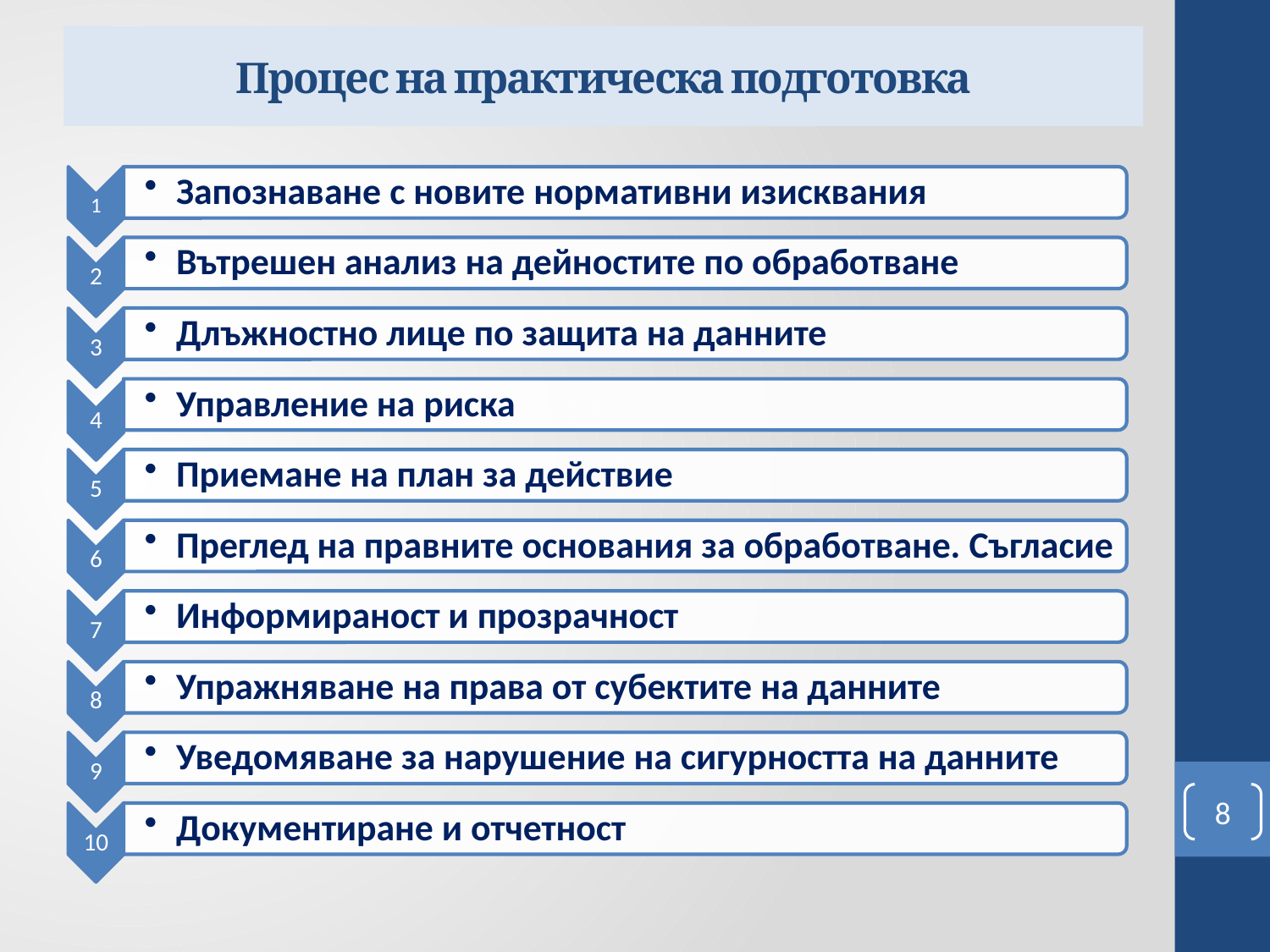

# Процес на практическа подготовка
1
Запознаване с новите нормативни изисквания
2
Вътрешен анализ на дейностите по обработване
3
Длъжностно лице по защита на данните
4
Управление на риска
5
Приемане на план за действие
6
Преглед на правните основания за обработване. Съгласие
7
Информираност и прозрачност
8
Упражняване на права от субектите на данните
9
Уведомяване за нарушение на сигурността на данните
10
Документиране и отчетност
8